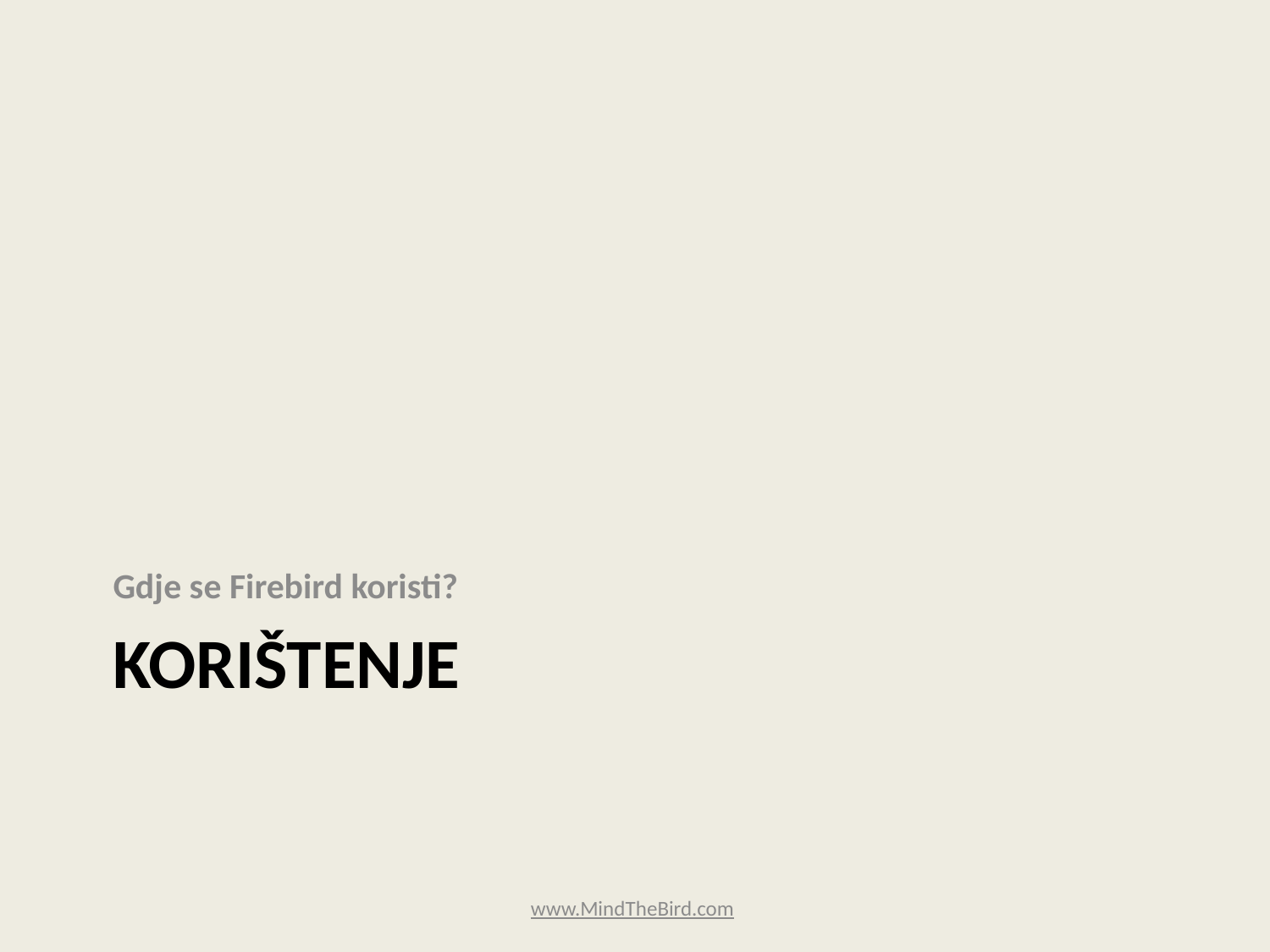

Gdje se Firebird koristi?
# Korištenje
www.MindTheBird.com